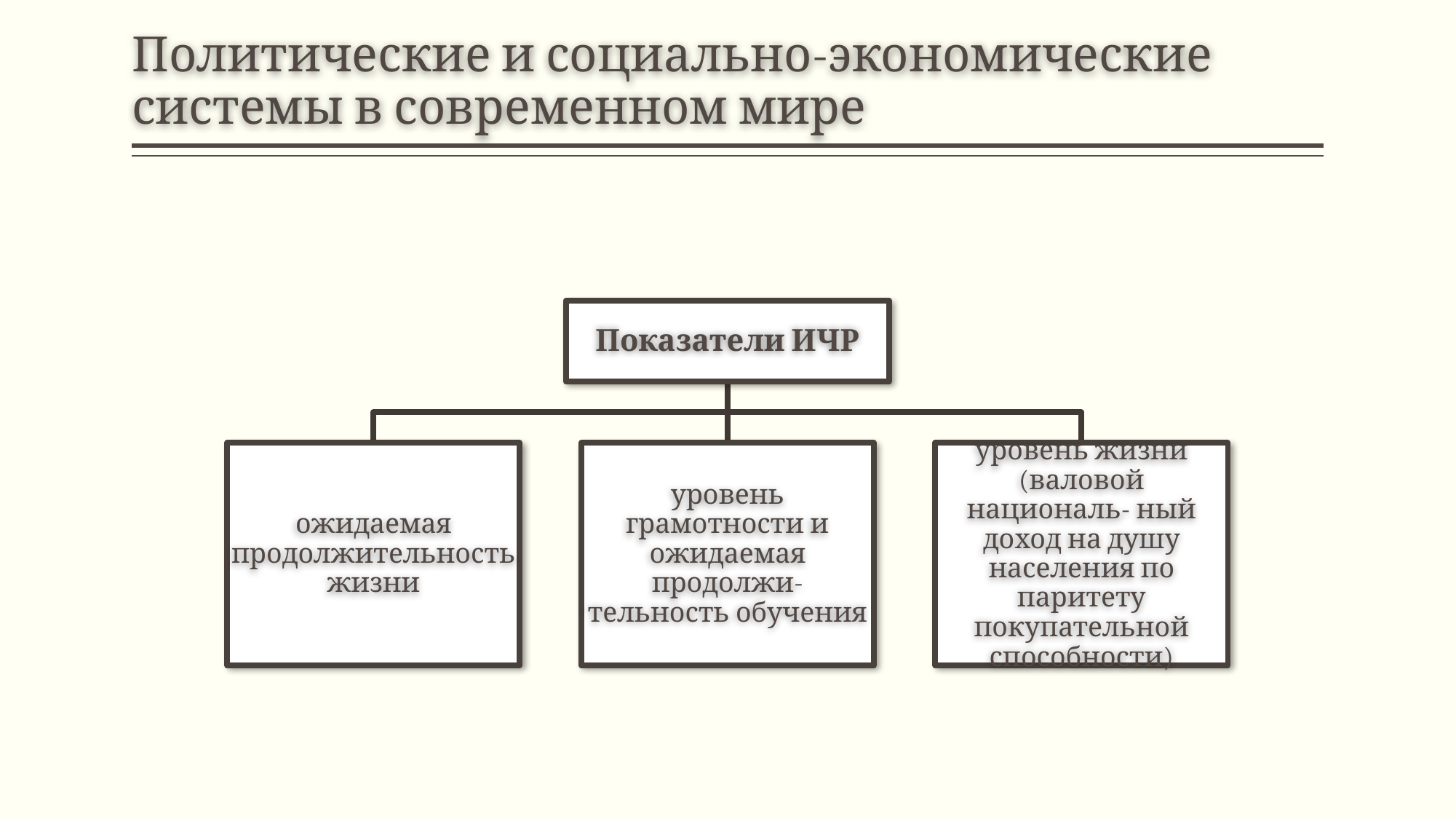

# Политические и социально-экономические системы в современном мире

Показатели ИЧР

ожидаемая продолжительность жизни

уровень грамотности и ожидаемая продолжи- тельность обучения

уровень жизни (валовой националь- ный доход на душу населения по паритету покупательной способности)